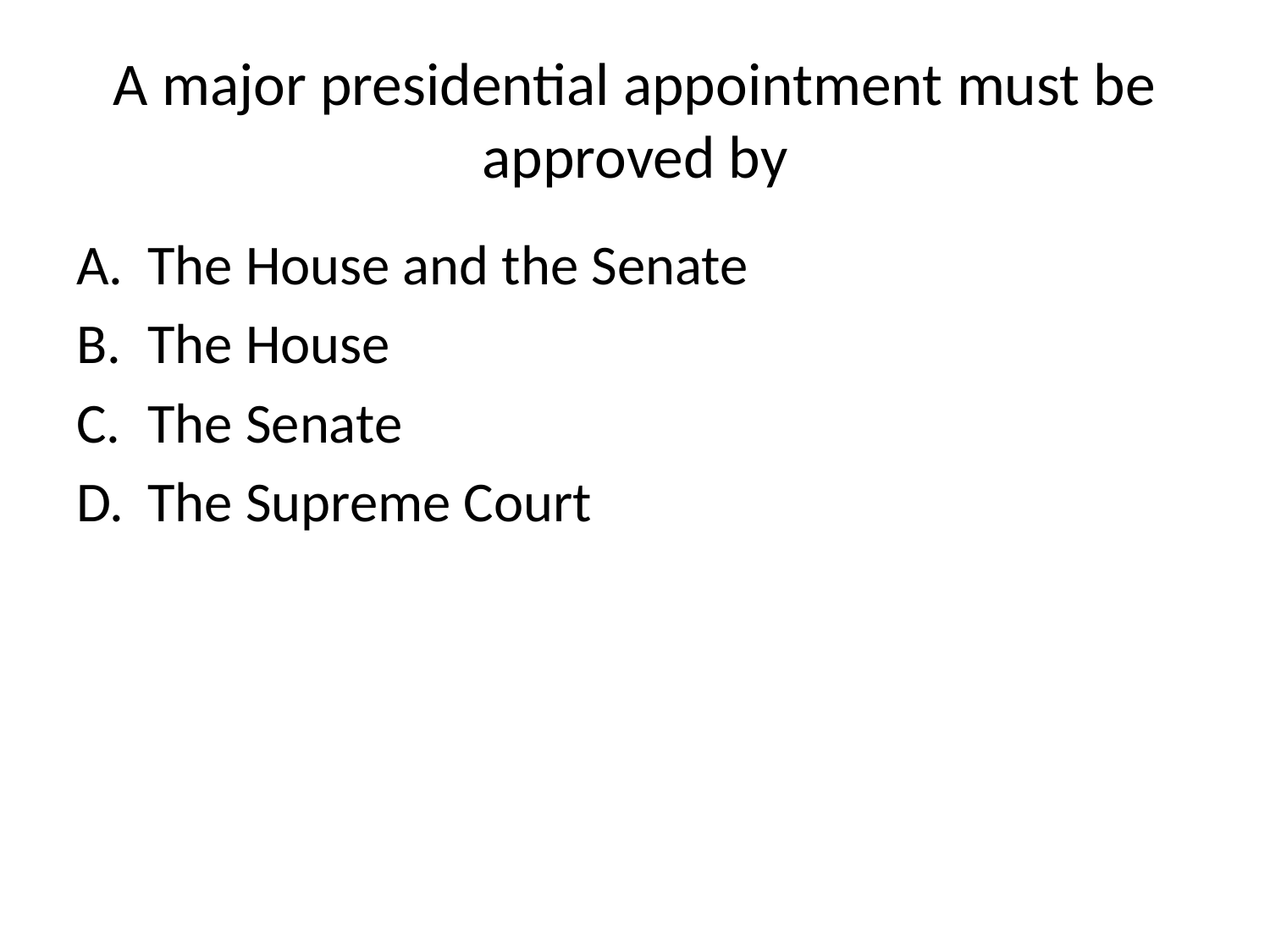

# A major presidential appointment must be approved by
The House and the Senate
The House
The Senate
The Supreme Court